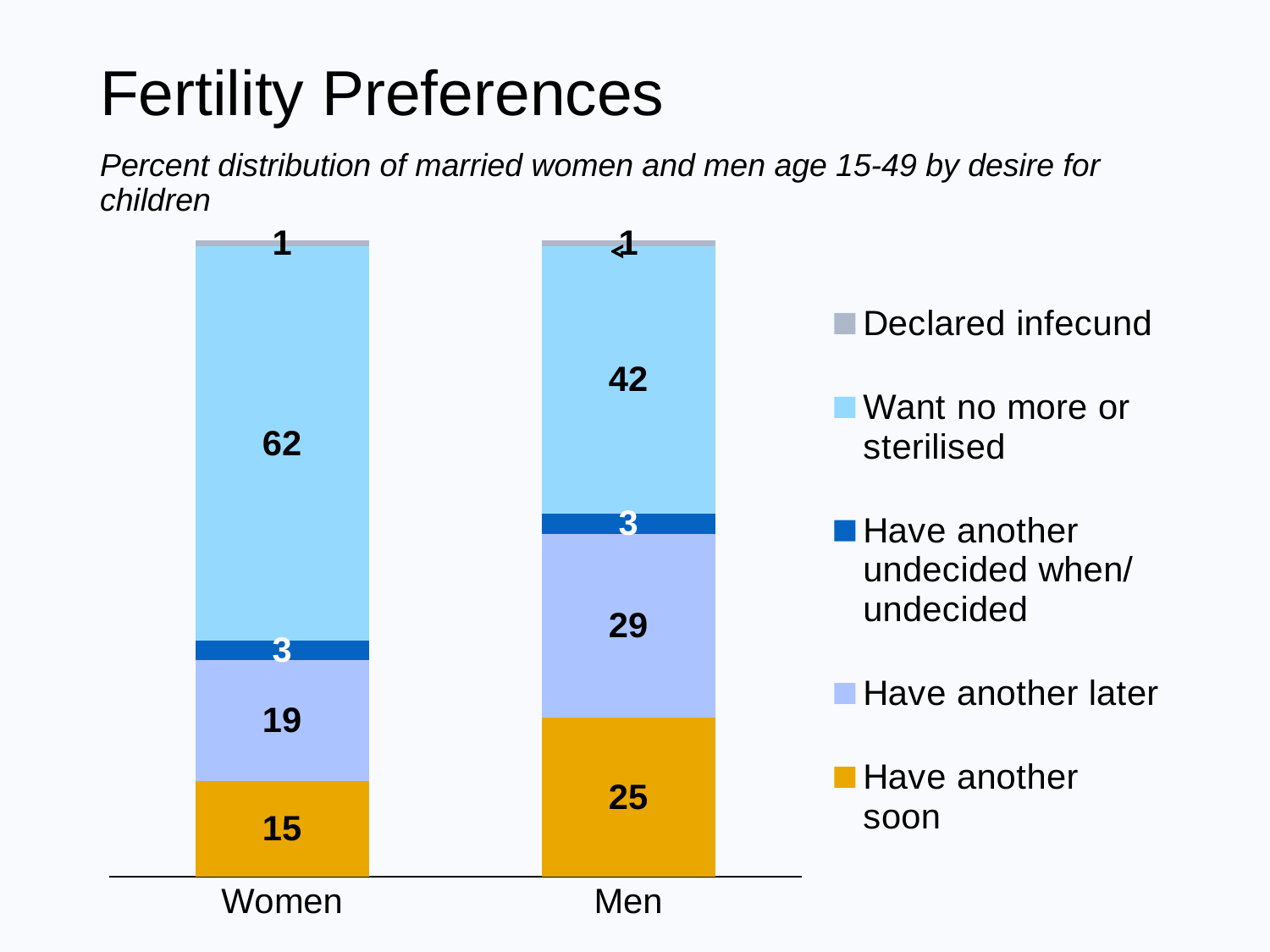

# Fertility Preferences
Percent distribution of married women and men age 15-49 by desire for children

### Chart

| Category | Have another soon | Have another later | Have another undecided when/ undecided | Want no more or sterilised | Declared infecund |
|---|---|---|---|---|---|
| Women | 15.0 | 19.0 | 3.1 | 62.0 | 1.0 |
| Men | 25.0 | 29.0 | 3.2 | 42.0 | 1.0 |
<